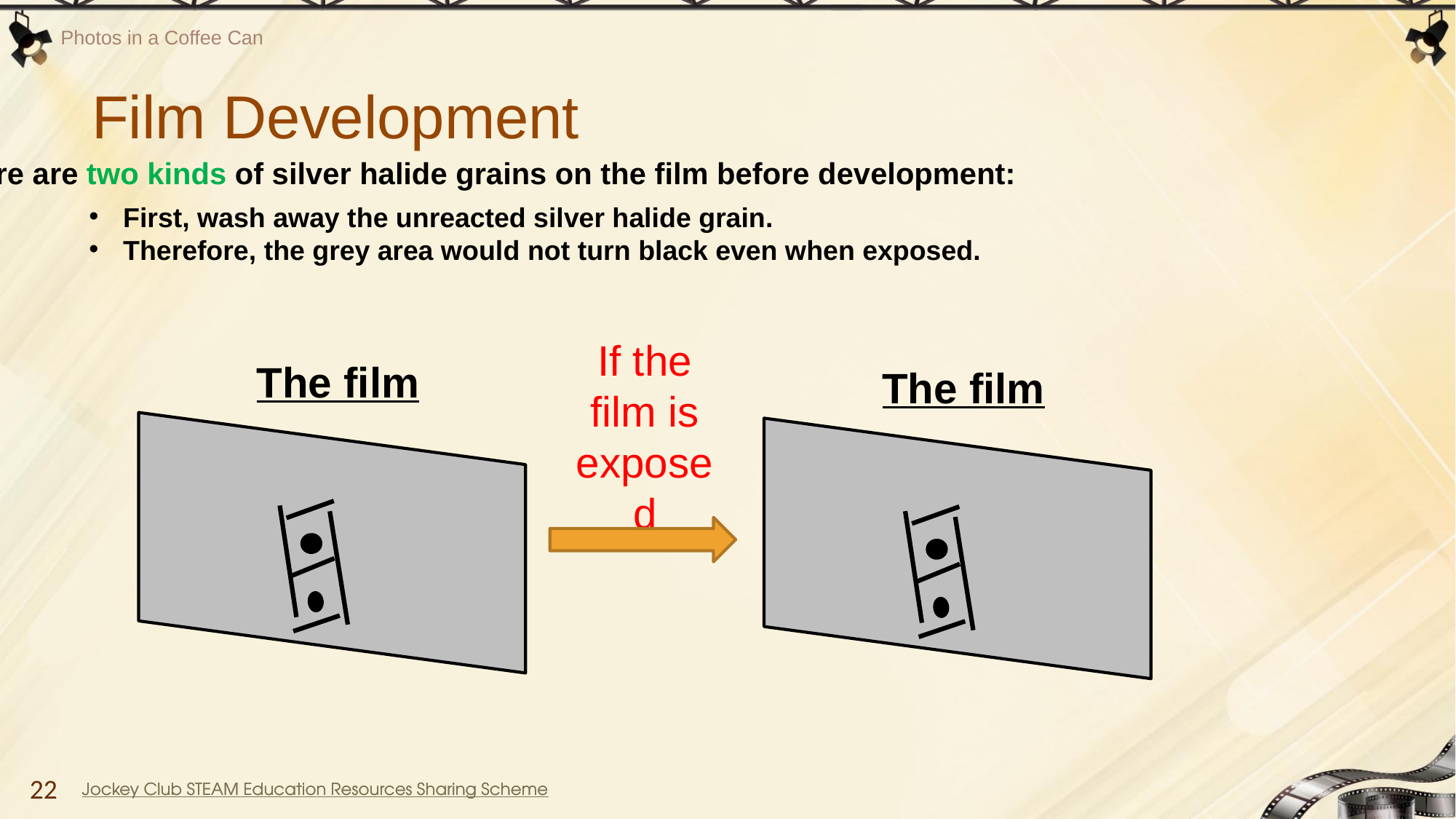

# Film Development
There are two kinds of silver halide grains on the film before development:
First, wash away the unreacted silver halide grain.
Therefore, the grey area would not turn black even when exposed.
If the film is exposed
The film

The film